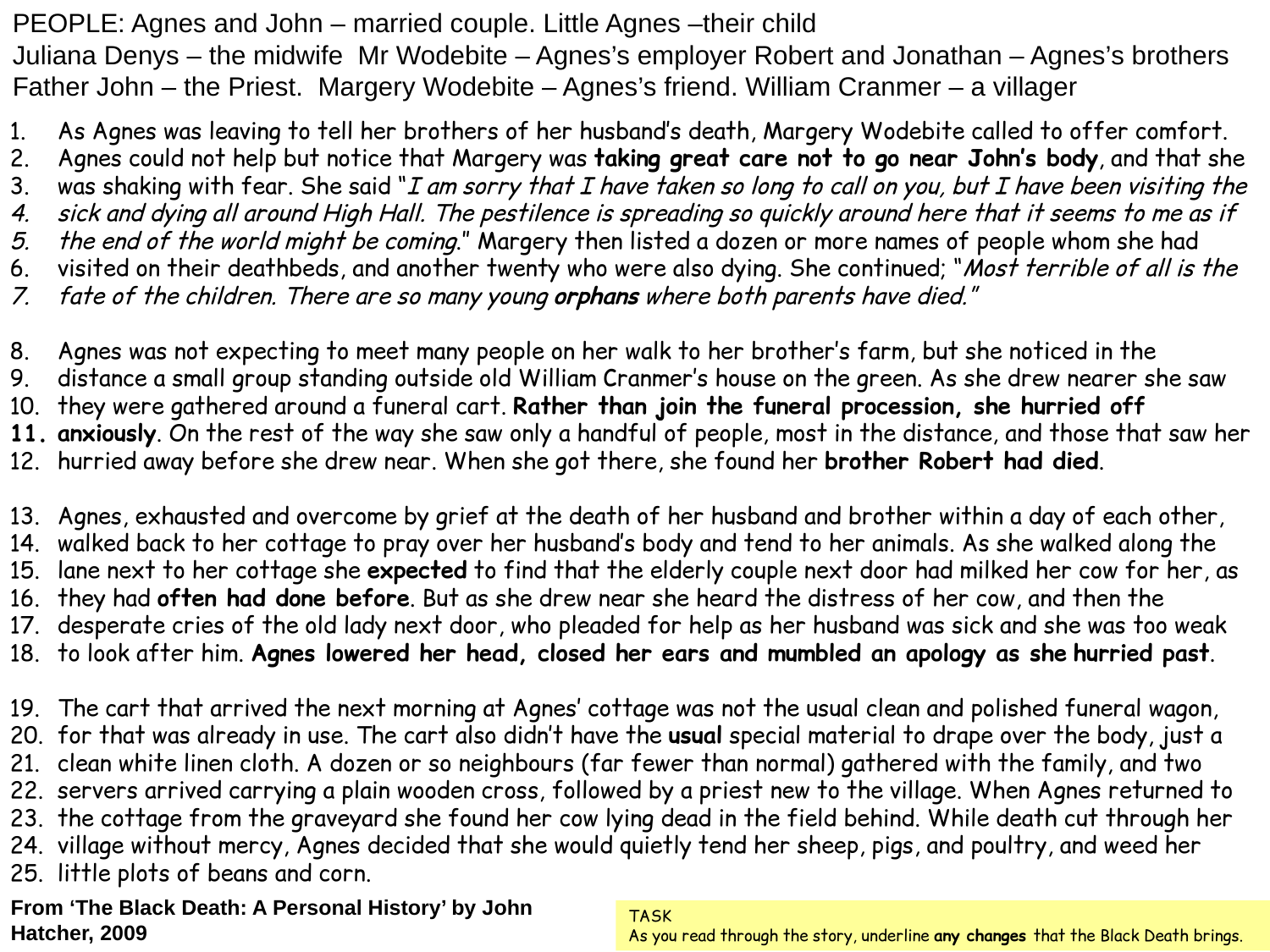

PEOPLE: Agnes and John – married couple. Little Agnes –their child
Juliana Denys – the midwife  Mr Wodebite – Agnes’s employer Robert and Jonathan – Agnes’s brothers
Father John – the Priest.  Margery Wodebite – Agnes’s friend. William Cranmer – a villager
As Agnes was leaving to tell her brothers of her husband’s death, Margery Wodebite called to offer comfort.
Agnes could not help but notice that Margery was taking great care not to go near John’s body, and that she
was shaking with fear. She said “I am sorry that I have taken so long to call on you, but I have been visiting the
sick and dying all around High Hall. The pestilence is spreading so quickly around here that it seems to me as if
the end of the world might be coming.” Margery then listed a dozen or more names of people whom she had
visited on their deathbeds, and another twenty who were also dying. She continued; “Most terrible of all is the
fate of the children. There are so many young orphans where both parents have died.”

Agnes was not expecting to meet many people on her walk to her brother’s farm, but she noticed in the
distance a small group standing outside old William Cranmer’s house on the green. As she drew nearer she saw
they were gathered around a funeral cart. Rather than join the funeral procession, she hurried off
anxiously. On the rest of the way she saw only a handful of people, most in the distance, and those that saw her
hurried away before she drew near. When she got there, she found her brother Robert had died.

Agnes, exhausted and overcome by grief at the death of her husband and brother within a day of each other,
walked back to her cottage to pray over her husband’s body and tend to her animals. As she walked along the
lane next to her cottage she expected to find that the elderly couple next door had milked her cow for her, as
they had often had done before. But as she drew near she heard the distress of her cow, and then the
desperate cries of the old lady next door, who pleaded for help as her husband was sick and she was too weak
to look after him. Agnes lowered her head, closed her ears and mumbled an apology as she hurried past.

The cart that arrived the next morning at Agnes’ cottage was not the usual clean and polished funeral wagon,
for that was already in use. The cart also didn’t have the usual special material to drape over the body, just a
clean white linen cloth. A dozen or so neighbours (far fewer than normal) gathered with the family, and two
servers arrived carrying a plain wooden cross, followed by a priest new to the village. When Agnes returned to
the cottage from the graveyard she found her cow lying dead in the field behind. While death cut through her
village without mercy, Agnes decided that she would quietly tend her sheep, pigs, and poultry, and weed her
little plots of beans and corn.
From ‘The Black Death: A Personal History’ by John Hatcher, 2009
TASK
As you read through the story, underline any changes that the Black Death brings.